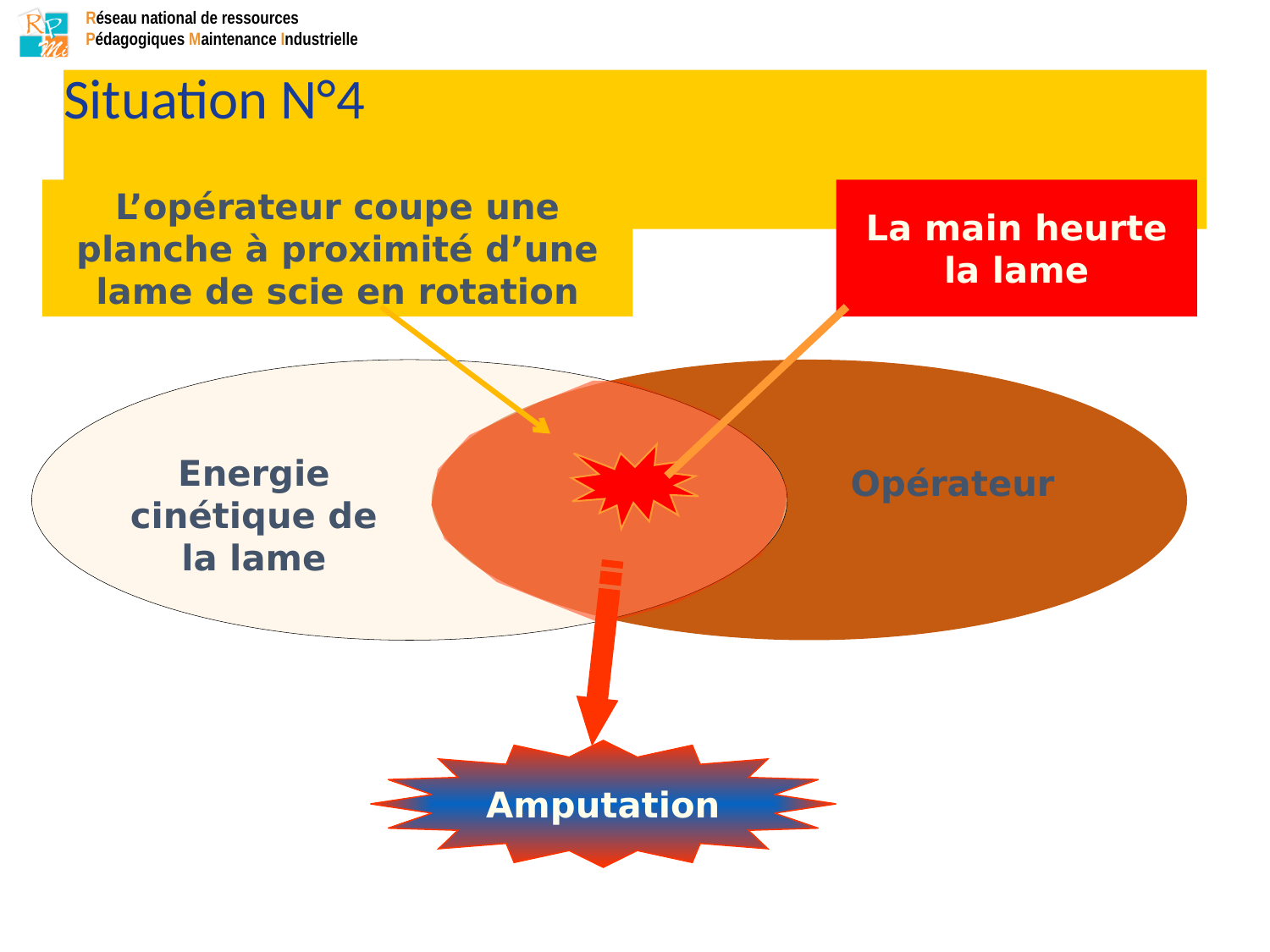

# Situation N°4
L’opérateur coupe une planche à proximité d’une lame de scie en rotation

La main heurte la lame

Energie cinétique de la lame

Opérateur

Amputation